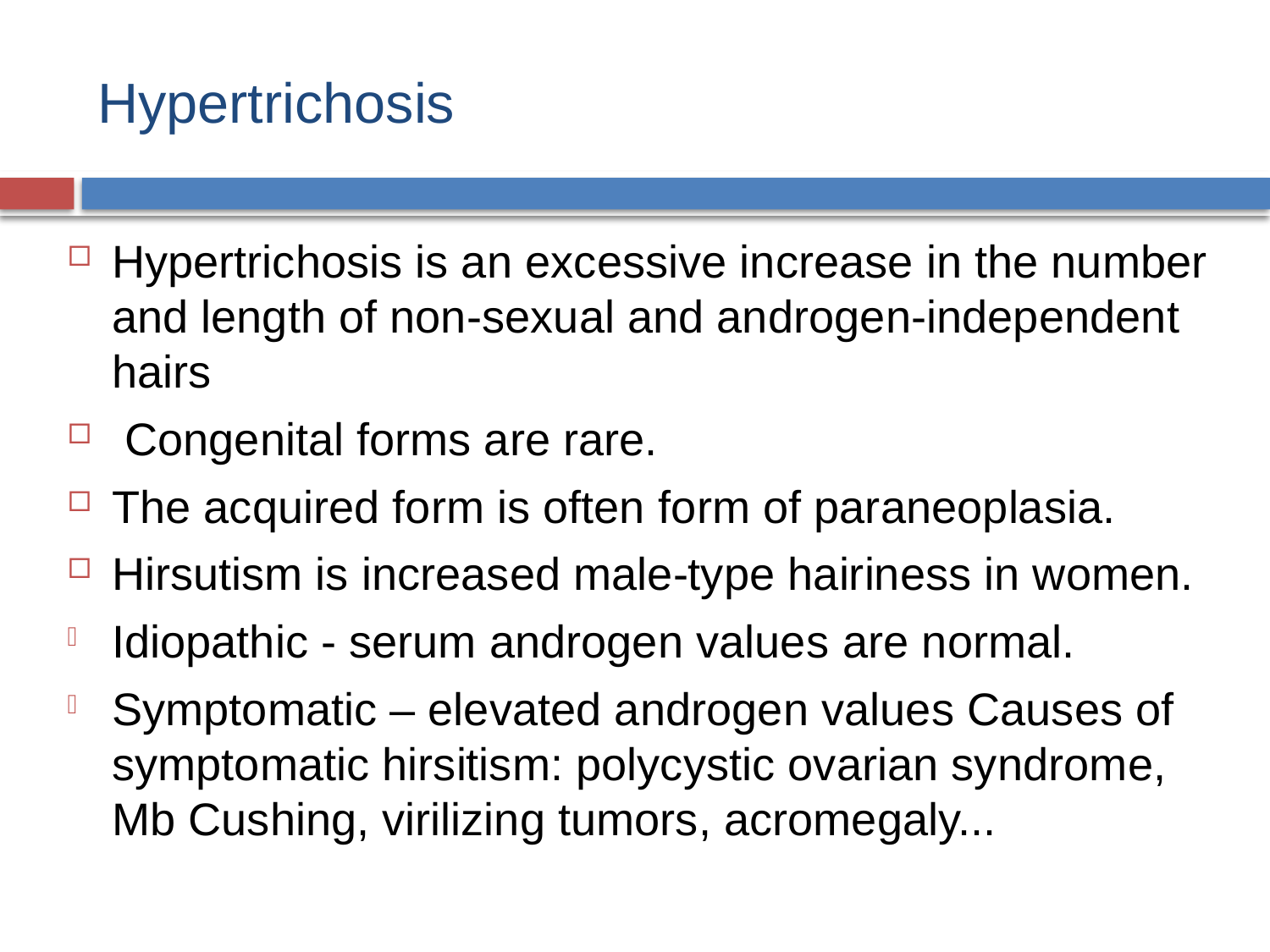

# Hypertrichosis
Hypertrichosis is an excessive increase in the number and length of non-sexual and androgen-independent hairs
 Congenital forms are rare.
The acquired form is often form of paraneoplasia.
Hirsutism is increased male-type hairiness in women.
Idiopathic - serum androgen values ​​are normal.
Symptomatic – elevated androgen values Causes of symptomatic hirsitism: polycystic ovarian syndrome, Mb Cushing, virilizing tumors, acromegaly...